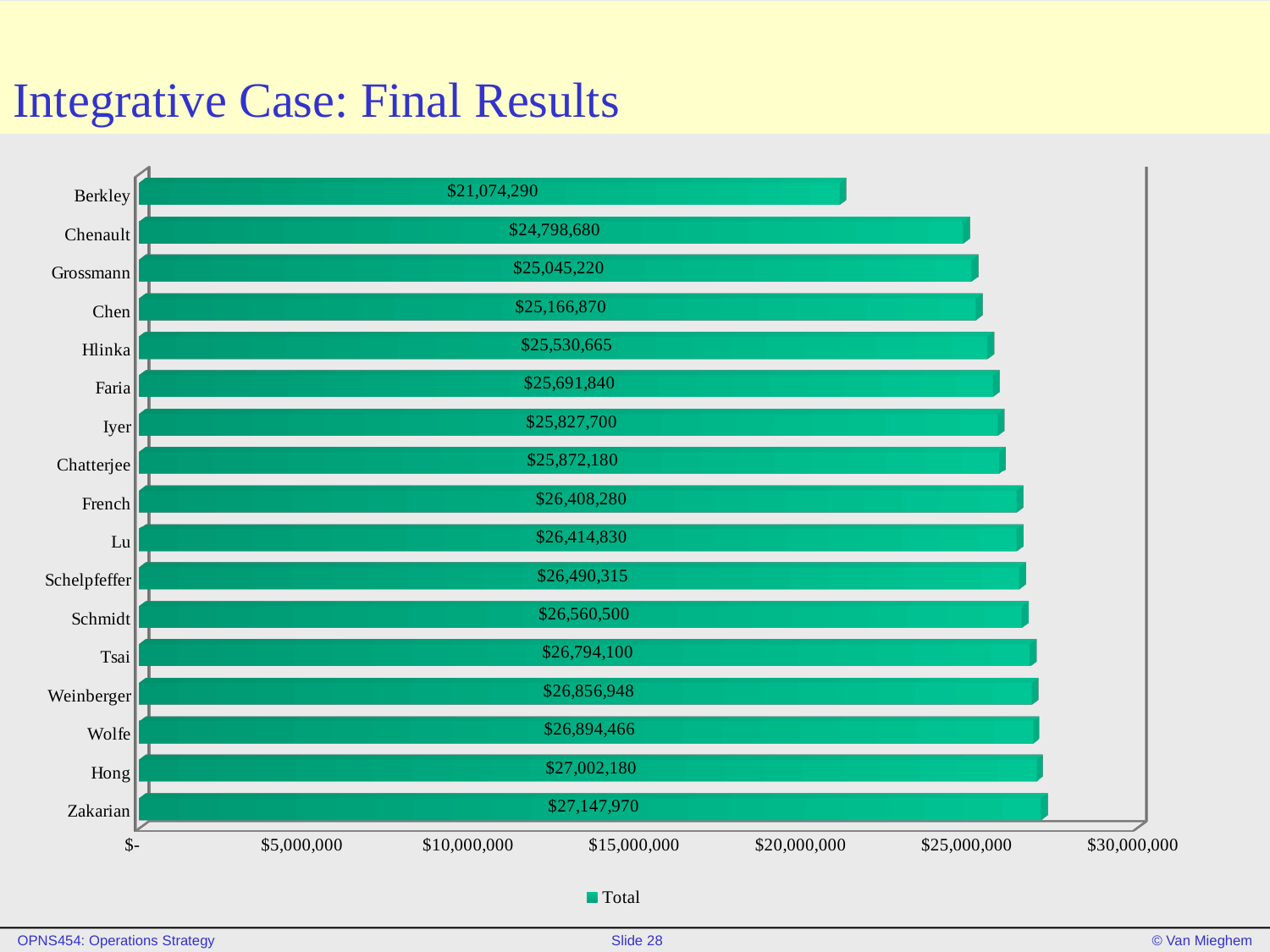

# Integrative Case: Final Results

[unsupported chart]